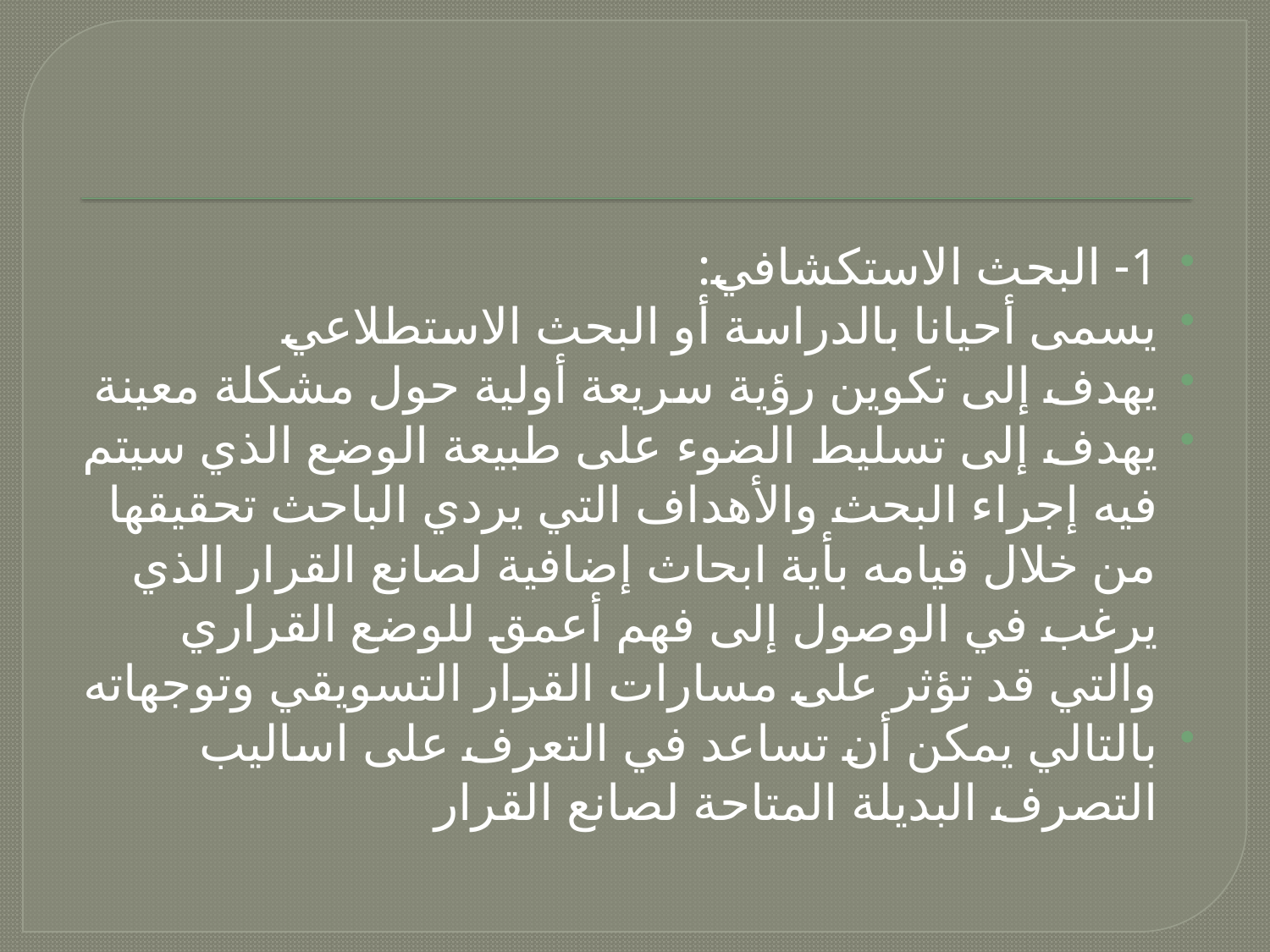

#
1- البحث الاستكشافي:
يسمى أحيانا بالدراسة أو البحث الاستطلاعي
يهدف إلى تكوين رؤية سريعة أولية حول مشكلة معينة
يهدف إلى تسليط الضوء على طبيعة الوضع الذي سيتم فيه إجراء البحث والأهداف التي يردي الباحث تحقيقها من خلال قيامه بأية ابحاث إضافية لصانع القرار الذي يرغب في الوصول إلى فهم أعمق للوضع القراري والتي قد تؤثر على مسارات القرار التسويقي وتوجهاته
بالتالي يمكن أن تساعد في التعرف على اساليب التصرف البديلة المتاحة لصانع القرار